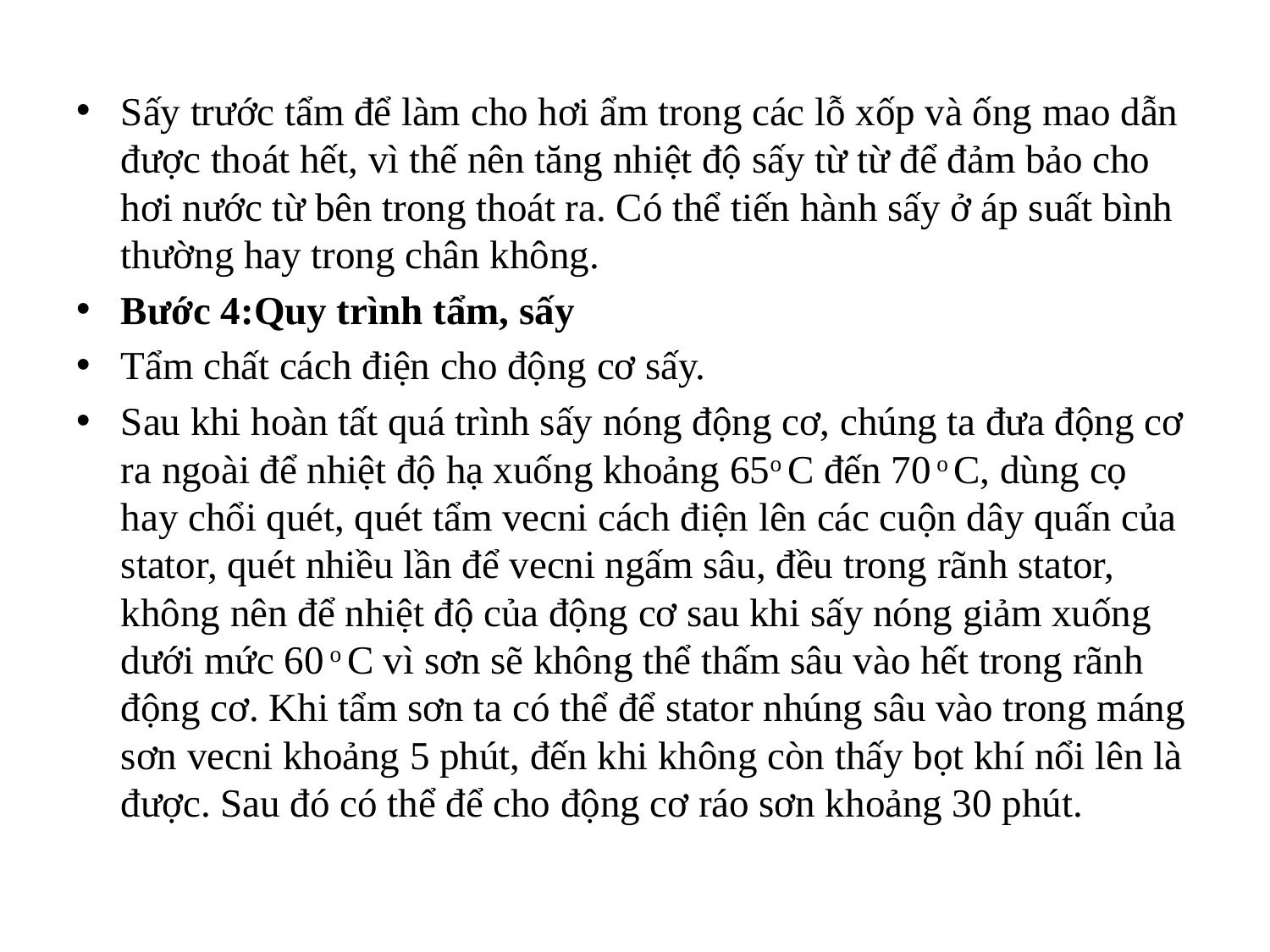

Sấy trước tẩm để làm cho hơi ẩm trong các lỗ xốp và ống mao dẫn được thoát hết, vì thế nên tăng nhiệt độ sấy từ từ để đảm bảo cho hơi nước từ bên trong thoát ra. Có thể tiến hành sấy ở áp suất bình thường hay trong chân không.
Bước 4:Quy trình tẩm, sấy
Tẩm chất cách điện cho động cơ sấy.
Sau khi hoàn tất quá trình sấy nóng động cơ, chúng ta đưa động cơ ra ngoài để nhiệt độ hạ xuống khoảng 65o C đến 70 o C, dùng cọ hay chổi quét, quét tẩm vecni cách điện lên các cuộn dây quấn của stator, quét nhiều lần để vecni ngấm sâu, đều trong rãnh stator, không nên để nhiệt độ của động cơ sau khi sấy nóng giảm xuống dưới mức 60 o C vì sơn sẽ không thể thấm sâu vào hết trong rãnh động cơ. Khi tẩm sơn ta có thể để stator nhúng sâu vào trong máng sơn vecni khoảng 5 phút, đến khi không còn thấy bọt khí nổi lên là được. Sau đó có thể để cho động cơ ráo sơn khoảng 30 phút.